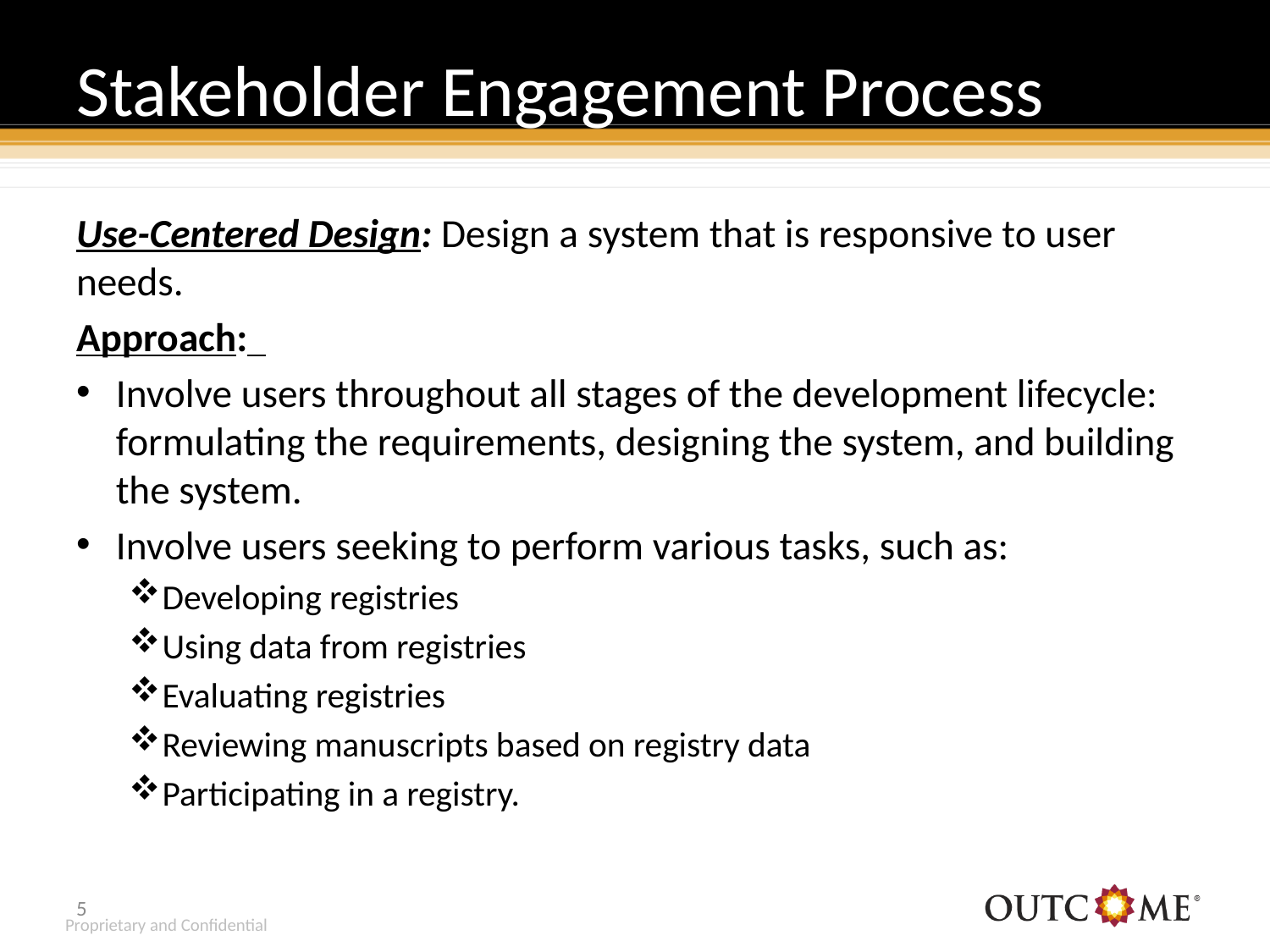

# Stakeholder Engagement Process
Use-Centered Design: Design a system that is responsive to user needs.
Approach:
Involve users throughout all stages of the development lifecycle: formulating the requirements, designing the system, and building the system.
Involve users seeking to perform various tasks, such as:
Developing registries
Using data from registries
Evaluating registries
Reviewing manuscripts based on registry data
Participating in a registry.

5